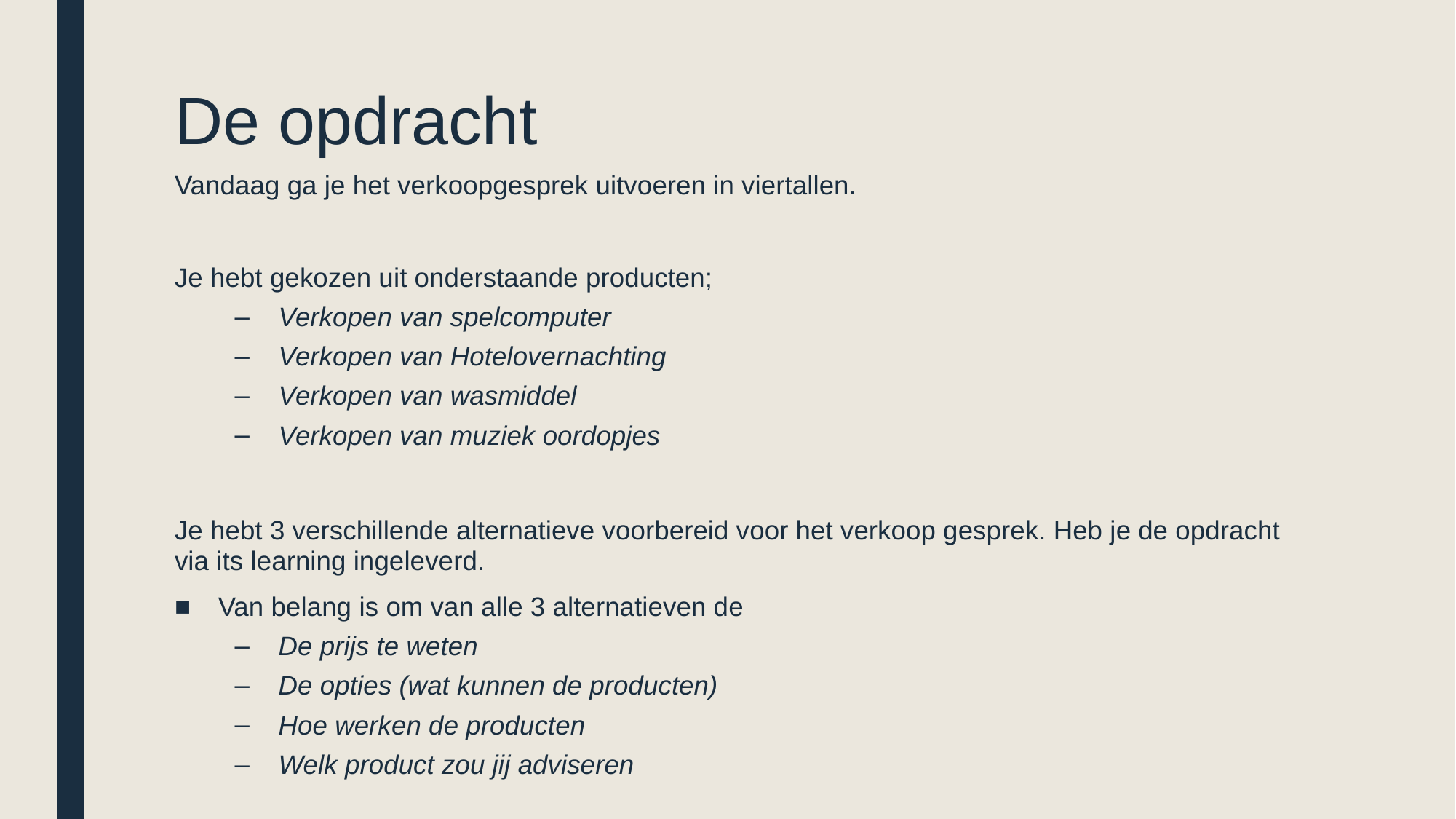

# De opdracht
Vandaag ga je het verkoopgesprek uitvoeren in viertallen.

Je hebt gekozen uit onderstaande producten;
Verkopen van spelcomputer
Verkopen van Hotelovernachting
Verkopen van wasmiddel
Verkopen van muziek oordopjes

Je hebt 3 verschillende alternatieve voorbereid voor het verkoop gesprek. Heb je de opdracht via its learning ingeleverd.
Van belang is om van alle 3 alternatieven de
De prijs te weten
De opties (wat kunnen de producten)
Hoe werken de producten
Welk product zou jij adviseren